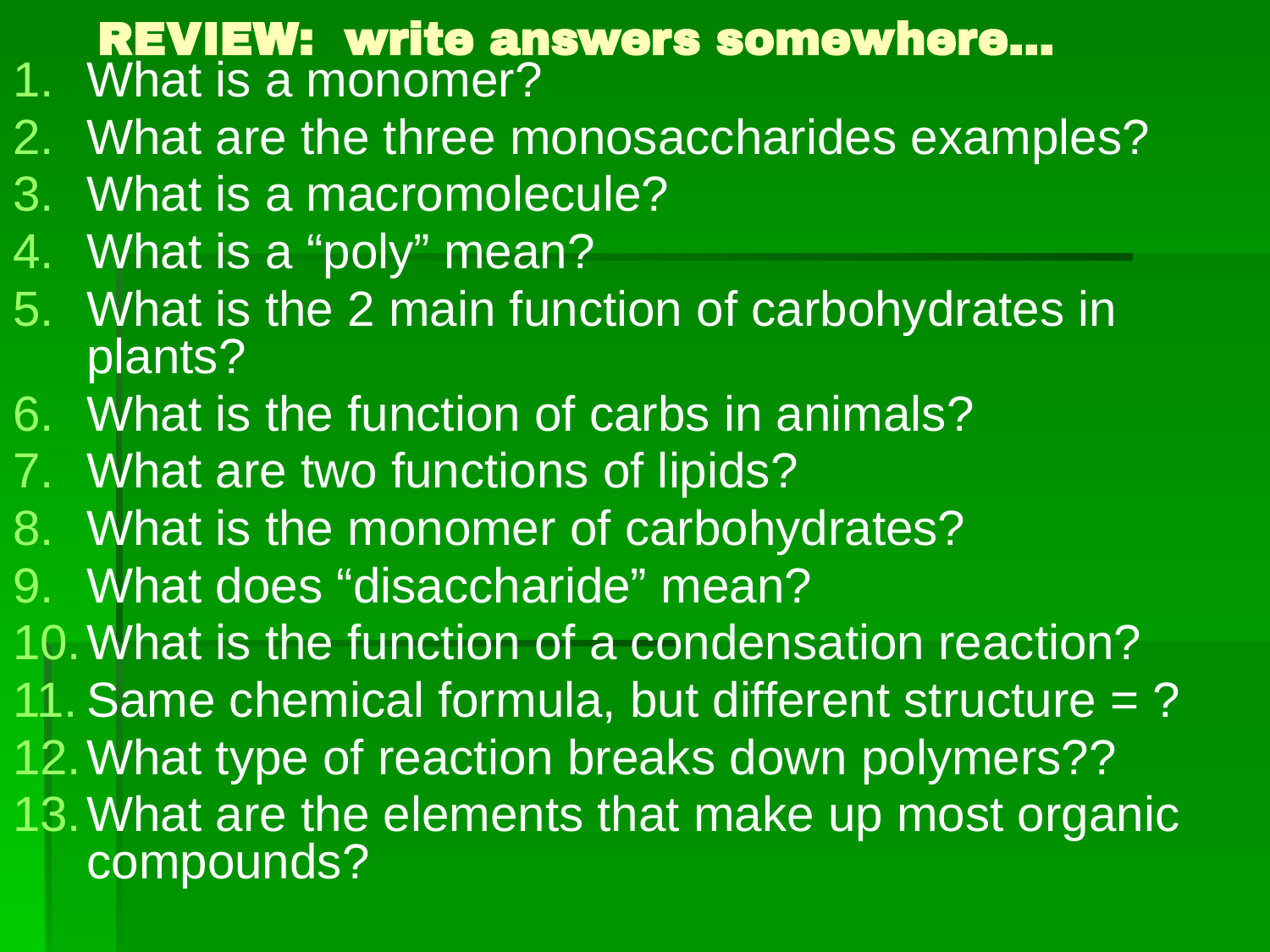

# REVIEW:  write answers somewhere…
What is a monomer?
What are the three monosaccharides examples?
What is a macromolecule?
What is a “poly” mean?
What is the 2 main function of carbohydrates in plants?
What is the function of carbs in animals?
What are two functions of lipids?
What is the monomer of carbohydrates?
What does “disaccharide” mean?
What is the function of a condensation reaction?
Same chemical formula, but different structure = ?
What type of reaction breaks down polymers??
What are the elements that make up most organic compounds?